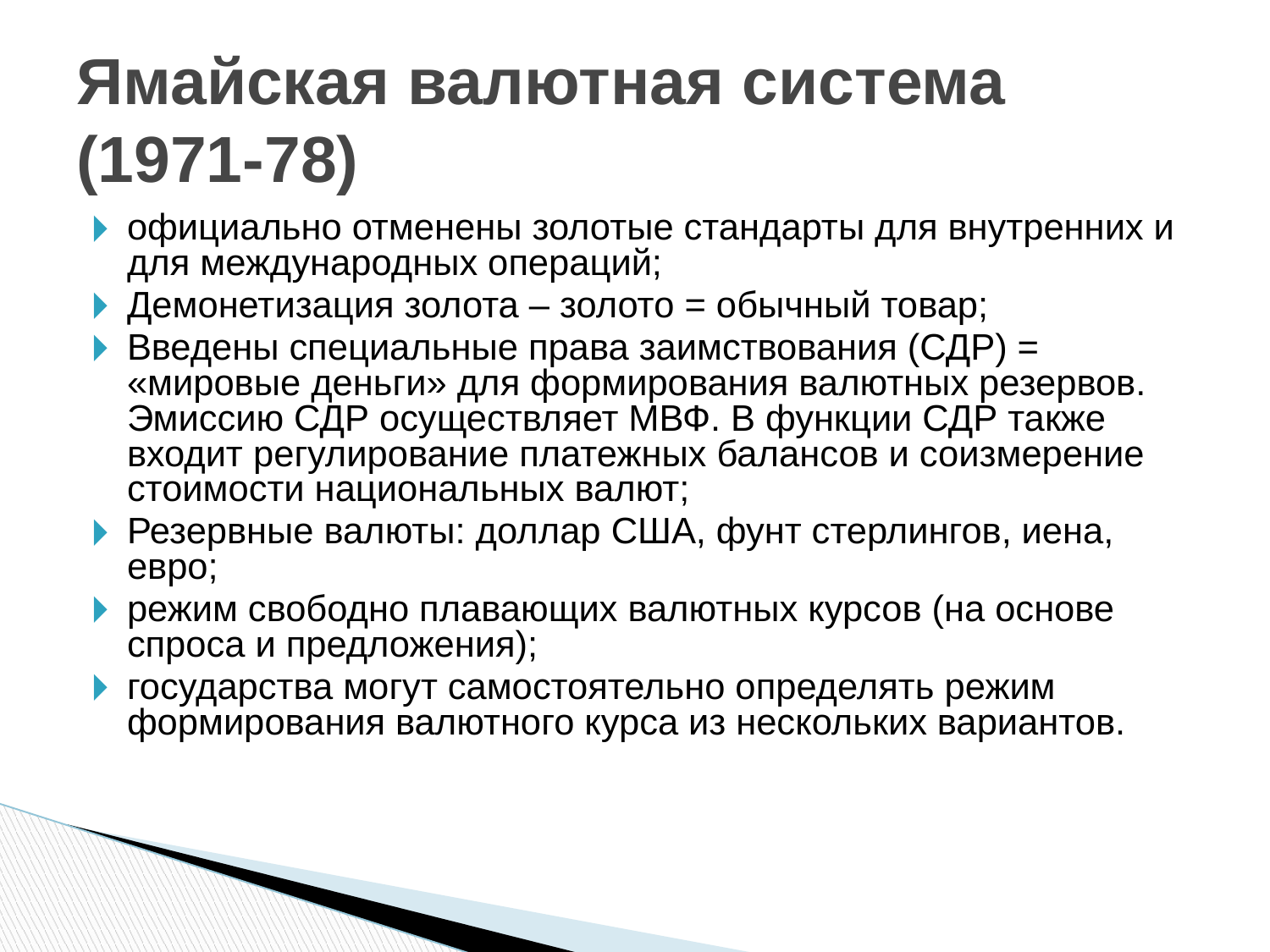

# Ямайская валютная система (1971-78)
официально отменены золотые стандарты для внутренних и для международных операций;
Демонетизация золота – золото = обычный товар;
Введены специальные права заимствования (СДР) = «мировые деньги» для формирования валютных резервов. Эмиссию СДР осуществляет МВФ. В функции СДР также входит регулирование платежных балансов и соизмерение стоимости национальных валют;
Резервные валюты: доллар США, фунт стерлингов, иена, евро;
режим свободно плавающих валютных курсов (на основе спроса и предложения);
государства могут самостоятельно определять режим формирования валютного курса из нескольких вариантов.